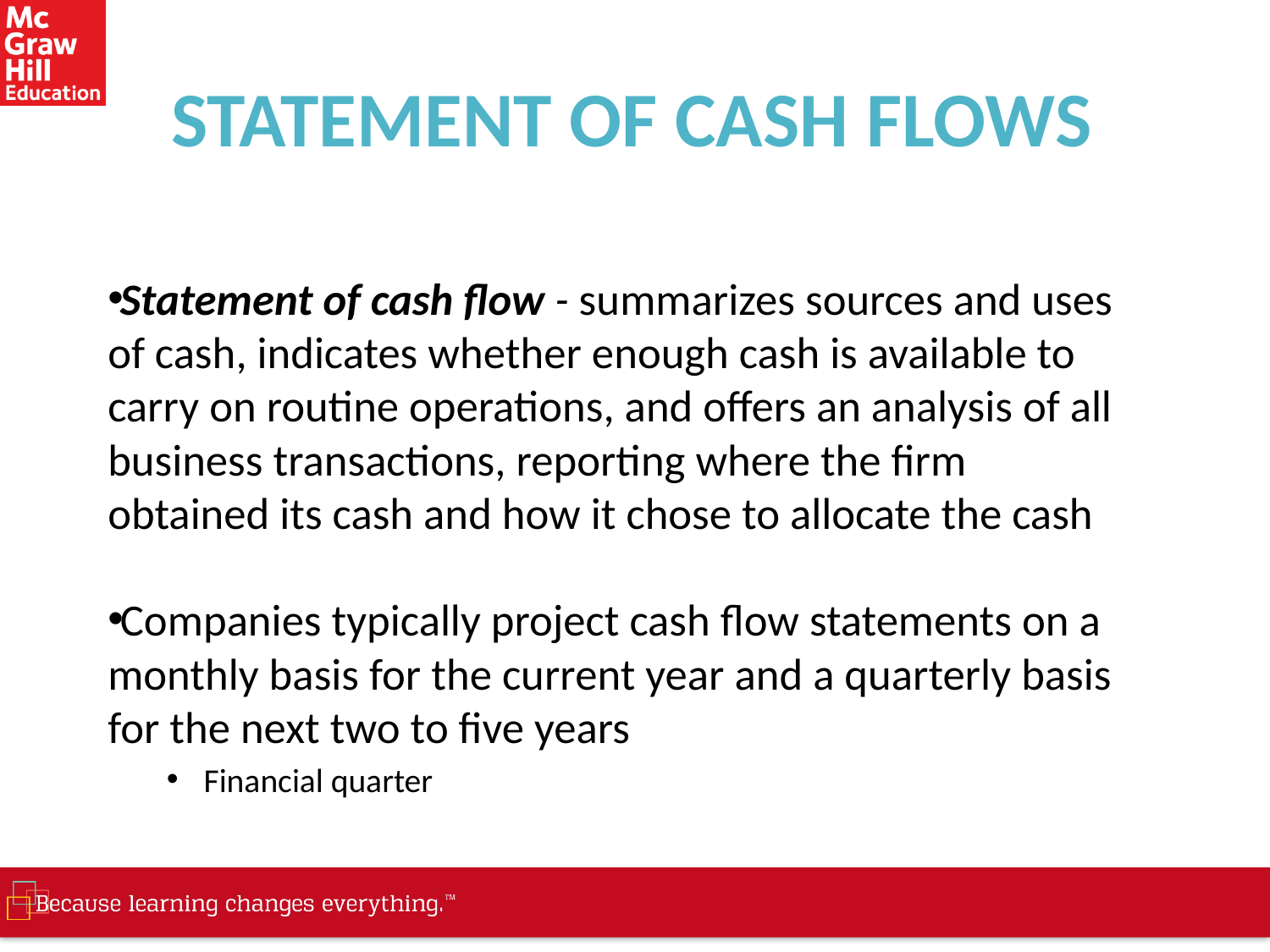

# STATEMENT OF CASH FLOWS
Statement of cash flow - summarizes sources and uses of cash, indicates whether enough cash is available to carry on routine operations, and offers an analysis of all business transactions, reporting where the firm obtained its cash and how it chose to allocate the cash

Companies typically project cash flow statements on a monthly basis for the current year and a quarterly basis for the next two to five years
Financial quarter